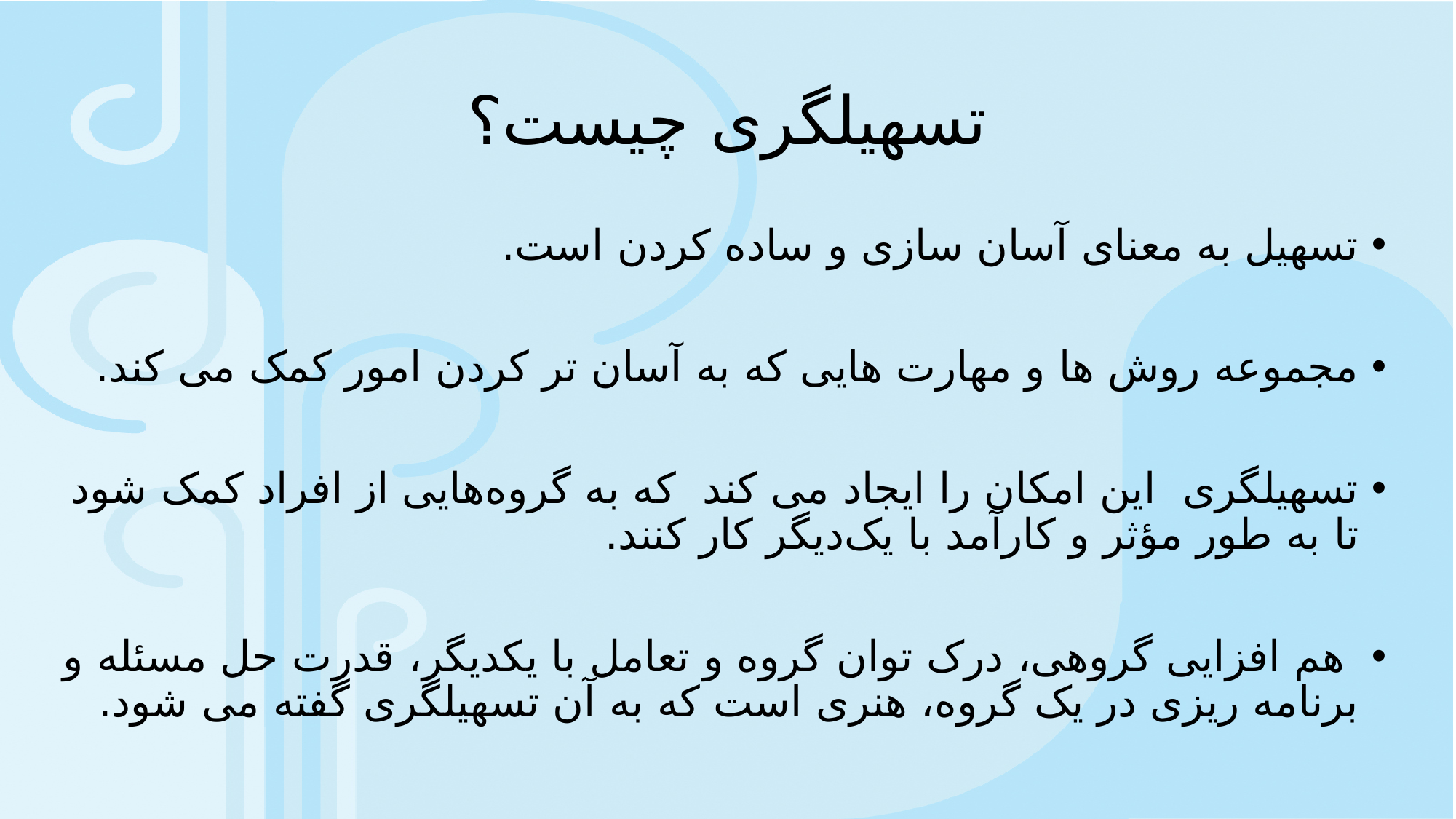

# تسهیلگری چیست؟
تسهیل به معنای آسان سازی و ساده کردن است.

مجموعه روش ها و مهارت هایی که به آسان تر کردن امور کمک می کند.

تسهیلگری  این امکان را ایجاد می کند  که به گروه‌هایی از افراد کمک شود تا به طور مؤثر و کارآمد با یک‌دیگر کار کنند.

 هم افزایی گروهی، درک توان گروه و تعامل با یکدیگر، قدرت حل مسئله و برنامه ریزی در یک گروه، هنری است که به آن تسهیلگری گفته می شود.